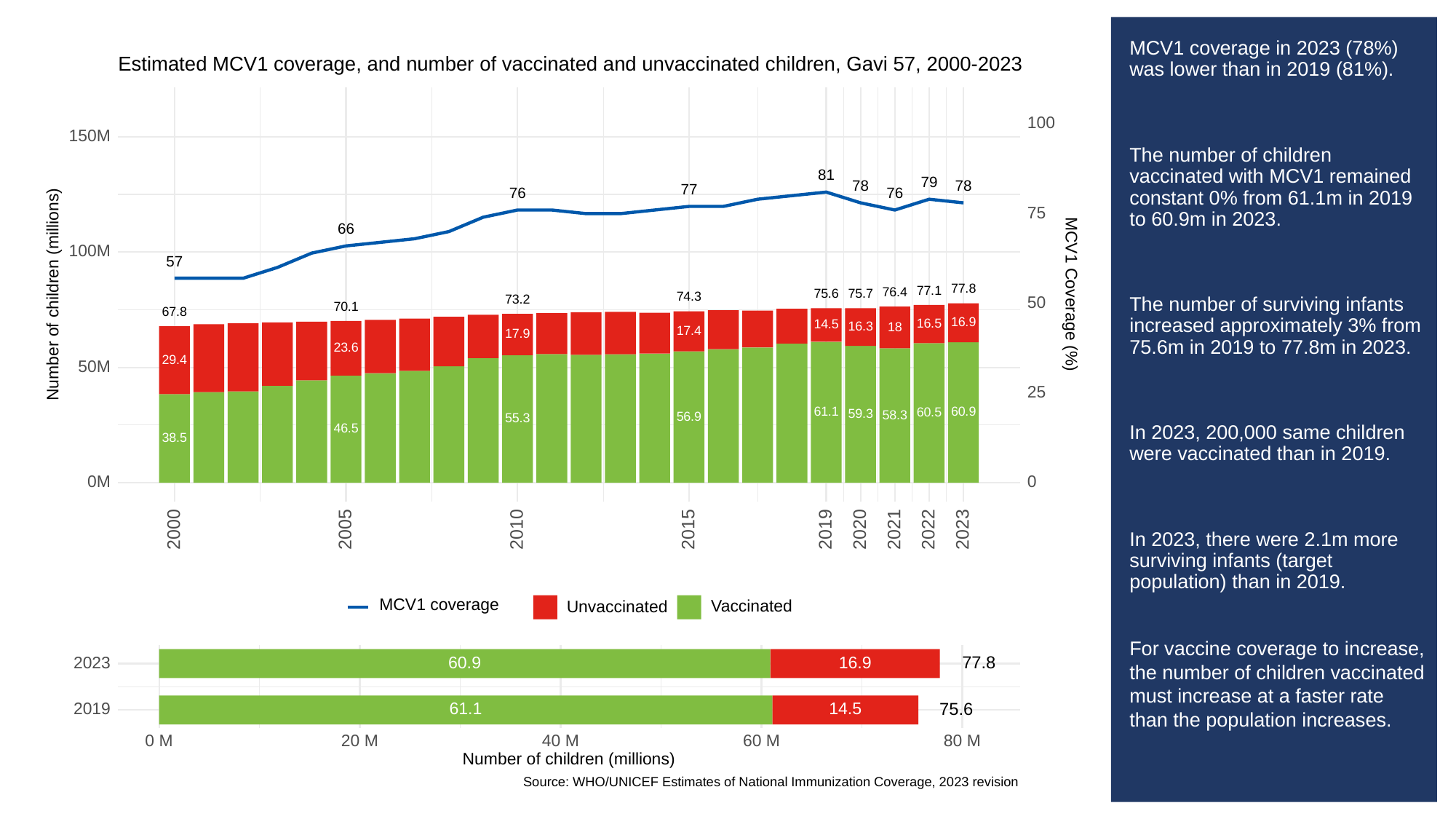

# MCV1 coverage in 2023 (78%) was lower than in 2019 (81%).

The number of children vaccinated with MCV1 remained constant 0% from 61.1m in 2019 to 60.9m in 2023.

The number of surviving infants increased approximately 3% from 75.6m in 2019 to 77.8m in 2023.

In 2023, 200,000 same children were vaccinated than in 2019.

In 2023, there were 2.1m more surviving infants (target population) than in 2019.

For vaccine coverage to increase, the number of children vaccinated must increase at a faster rate than the population increases.

Estimated MCV1 coverage, and number of vaccinated and unvaccinated children, Gavi 57, 2000-2023

100
150M

81
79
78
78
77
76
76

75
66
100M

57
77.8
77.1
Number of children (millions)
MCV1 Coverage (%)
76.4
75.6
75.7
74.3
73.2
50
70.1

67.8

16.9

16.5

14.5

16.3

18

17.4
17.9

23.6

29.4

50M

25

61.1
60.9
60.5
59.3
58.3
56.9
55.3
46.5

38.5
0M
0

2023
2000
2005
2010
2015
2019
2020
2021
2022

MCV1 coverage
Unvaccinated
Vaccinated

77.8
60.9
16.9
2023

75.6
61.1
14.5
2019

0 M
20 M
40 M
60 M
80 M
Number of children (millions)
Source: WHO/UNICEF Estimates of National Immunization Coverage, 2023 revision